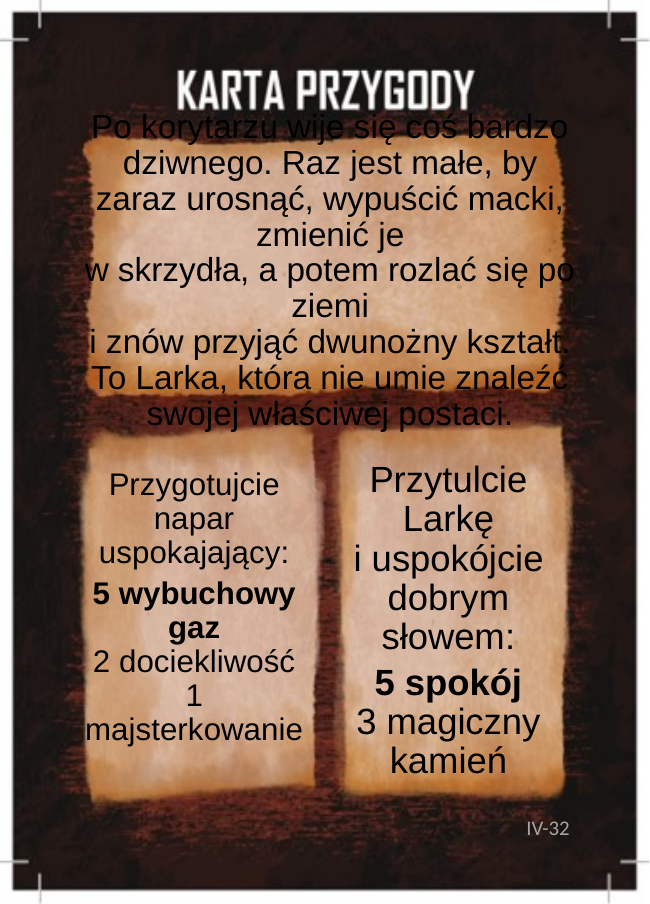

# Po korytarzu wije się coś bardzo dziwnego. Raz jest małe, by zaraz urosnąć, wypuścić macki, zmienić je w skrzydła, a potem rozlać się po ziemi i znów przyjąć dwunożny kształt. To Larka, która nie umie znaleźć swojej właściwej postaci.
Przytulcie Larkę
i uspokójcie dobrym słowem:
5 spokój
3 magiczny kamień
Przygotujcie napar uspokajający:
5 wybuchowy gaz
2 dociekliwość
1 majsterkowanie
IV-32